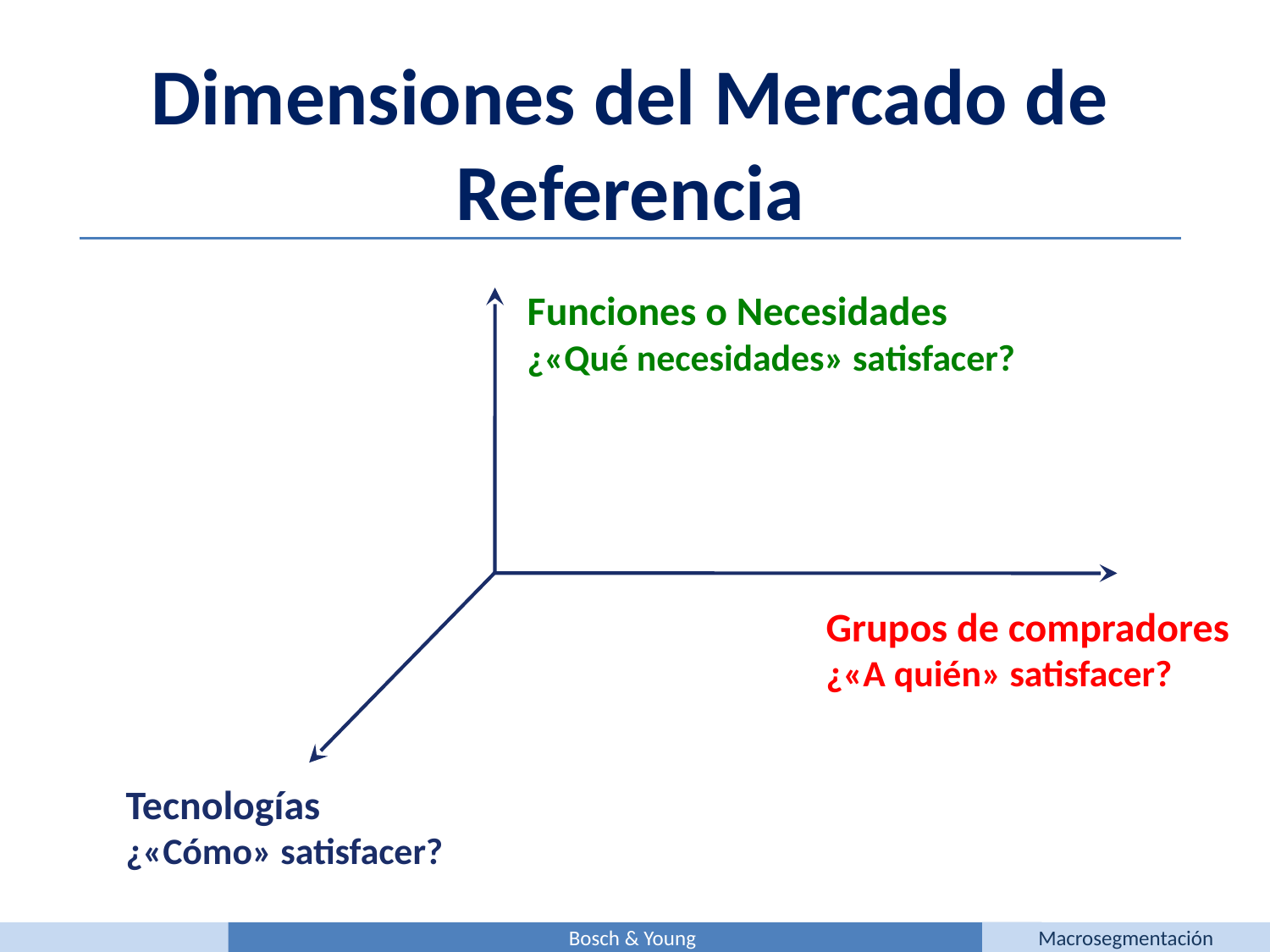

Dimensiones del Mercado de Referencia

Funciones o Necesidades
¿«Qué necesidades» satisfacer?

Grupos de compradores
¿«A quién» satisfacer?
Tecnologías
¿«Cómo» satisfacer?

Bosch & Young
Macrosegmentación